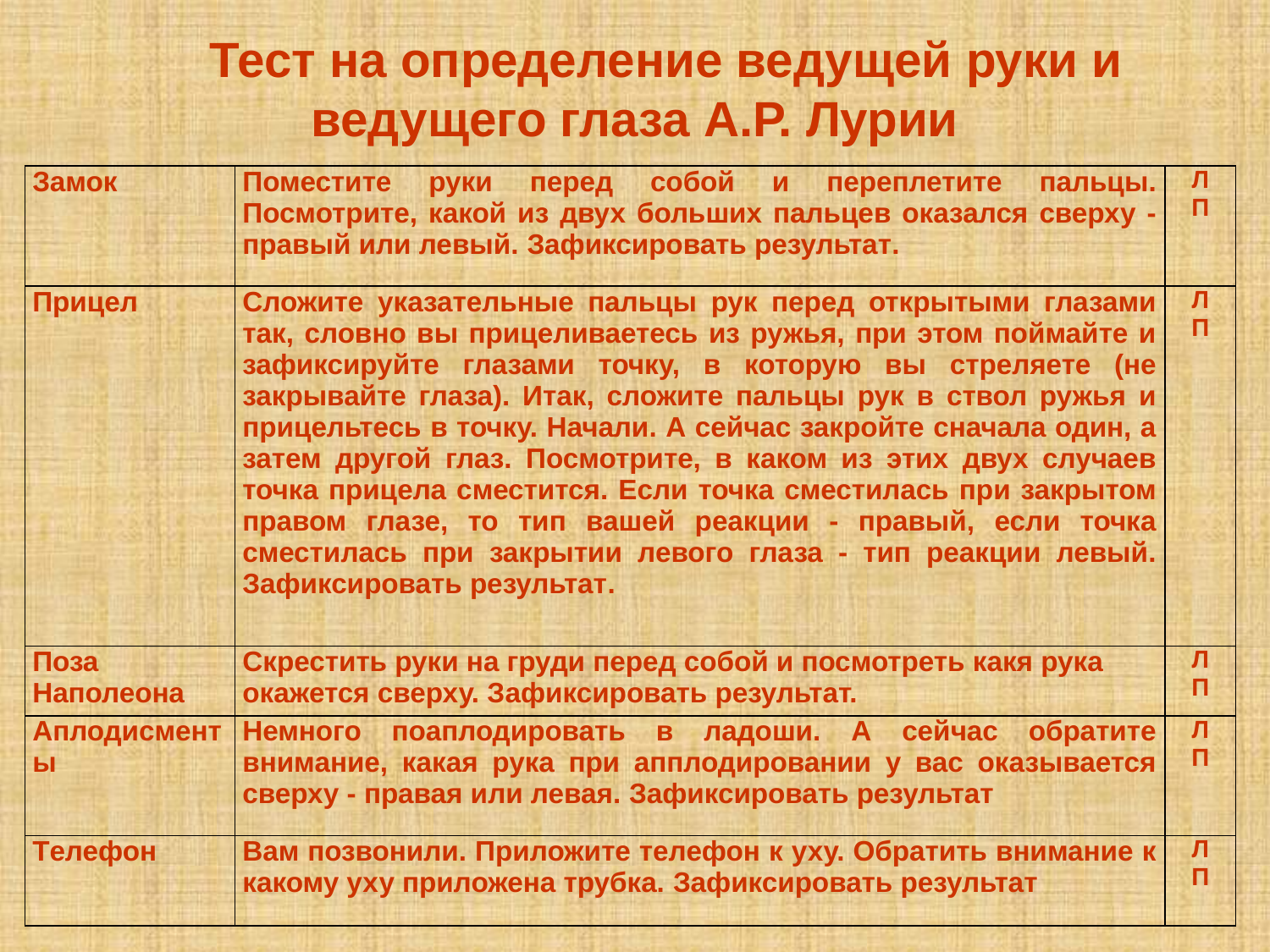

Тест на определение ведущей руки и ведущего глаза А.Р. Лурии

| Замок | Поместите руки перед собой и переплетите пальцы. Посмотрите, какой из двух больших пальцев оказался сверху - правый или левый. Зафиксировать результат. | Л П |
| --- | --- | --- |
| Прицел | Сложите указательные пальцы рук перед открытыми глазами так, словно вы прицеливаетесь из ружья, при этом поймайте и зафиксируйте глазами точку, в которую вы стреляете (не закрывайте глаза). Итак, сложите пальцы рук в ствол ружья и прицельтесь в точку. Начали. А сейчас закройте сначала один, а затем другой глаз. Посмотрите, в каком из этих двух случаев точка прицела сместится. Если точка сместилась при закрытом правом глазе, то тип вашей реакции - правый, если точка сместилась при закрытии левого глаза - тип реакции левый. Зафиксировать результат. | Л П |
| Поза Наполеона | Скрестить руки на груди перед собой и посмотреть какя рука окажется сверху. Зафиксировать результат. | Л П |
| Аплодисменты | Немного поаплодировать в ладоши. А сейчас обратите внимание, какая рука при апплодировании у вас оказывается сверху - правая или левая. Зафиксировать результат | Л П |
| Телефон | Вам позвонили. Приложите телефон к уху. Обратить внимание к какому уху приложена трубка. Зафиксировать результат | Л П |